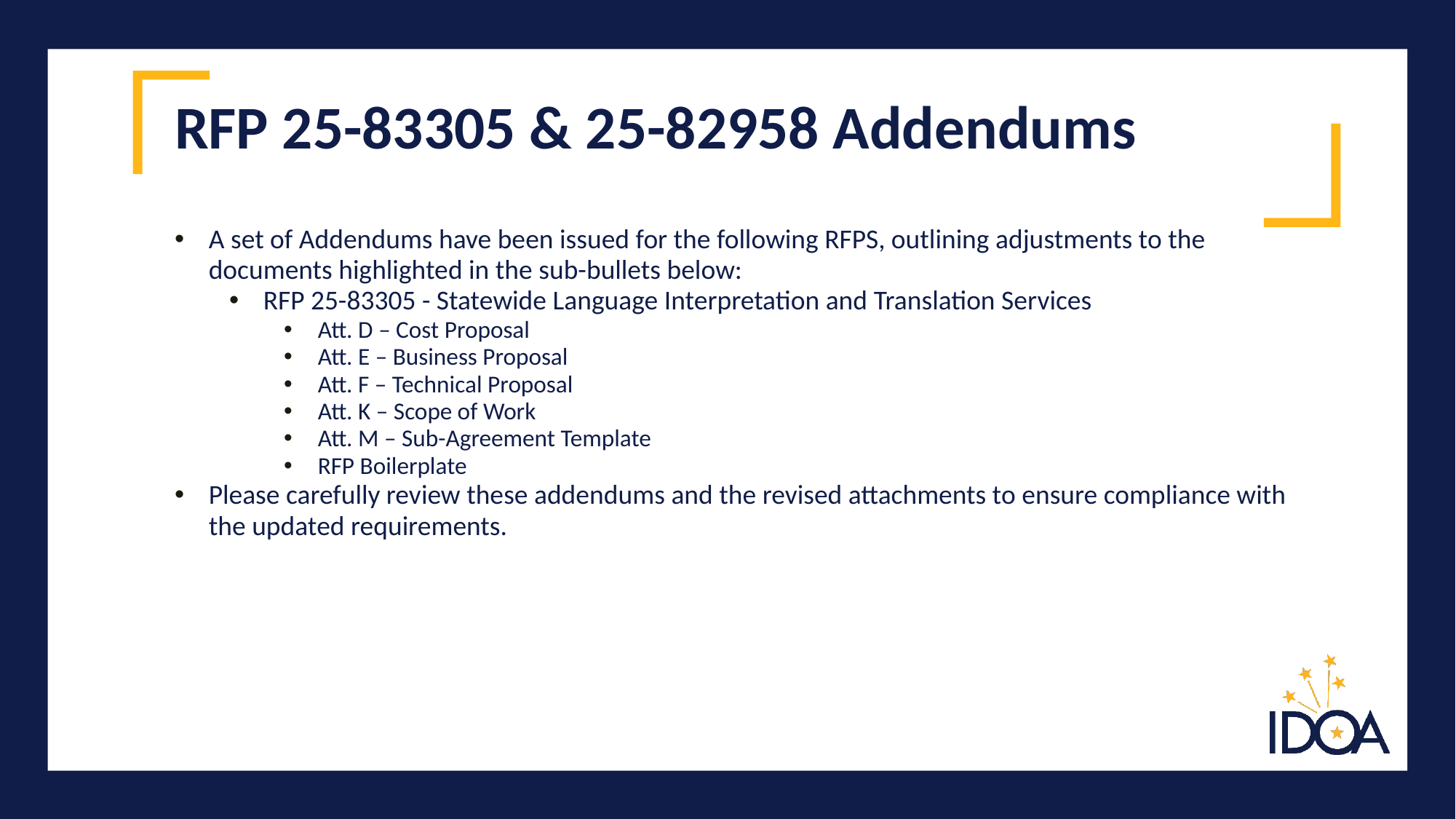

# RFP 25-83305 & 25-82958 Addendums
A set of Addendums have been issued for the following RFPS, outlining adjustments to the documents highlighted in the sub-bullets below:
RFP 25-83305 - Statewide Language Interpretation and Translation Services
Att. D – Cost Proposal
Att. E – Business Proposal
Att. F – Technical Proposal
Att. K – Scope of Work
Att. M – Sub-Agreement Template
RFP Boilerplate
Please carefully review these addendums and the revised attachments to ensure compliance with the updated requirements.